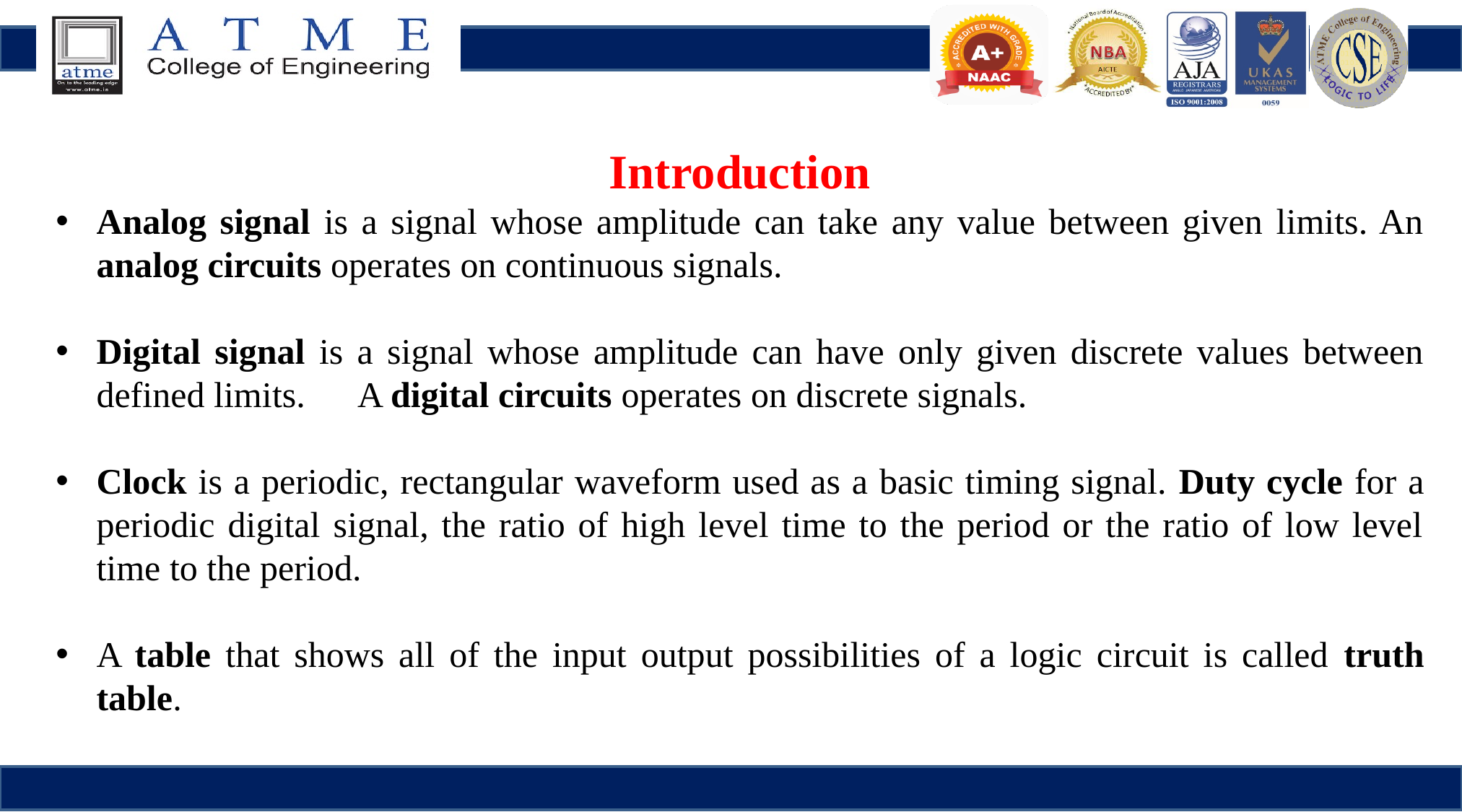

Introduction
Analog signal is a signal whose amplitude can take any value between given limits. An analog circuits operates on continuous signals.

Digital signal is a signal whose amplitude can have only given discrete values between defined limits.      A digital circuits operates on discrete signals.

Clock is a periodic, rectangular waveform used as a basic timing signal. Duty cycle for a periodic digital signal, the ratio of high level time to the period or the ratio of low level time to the period.

A table that shows all of the input output possibilities of a logic circuit is called truth table.